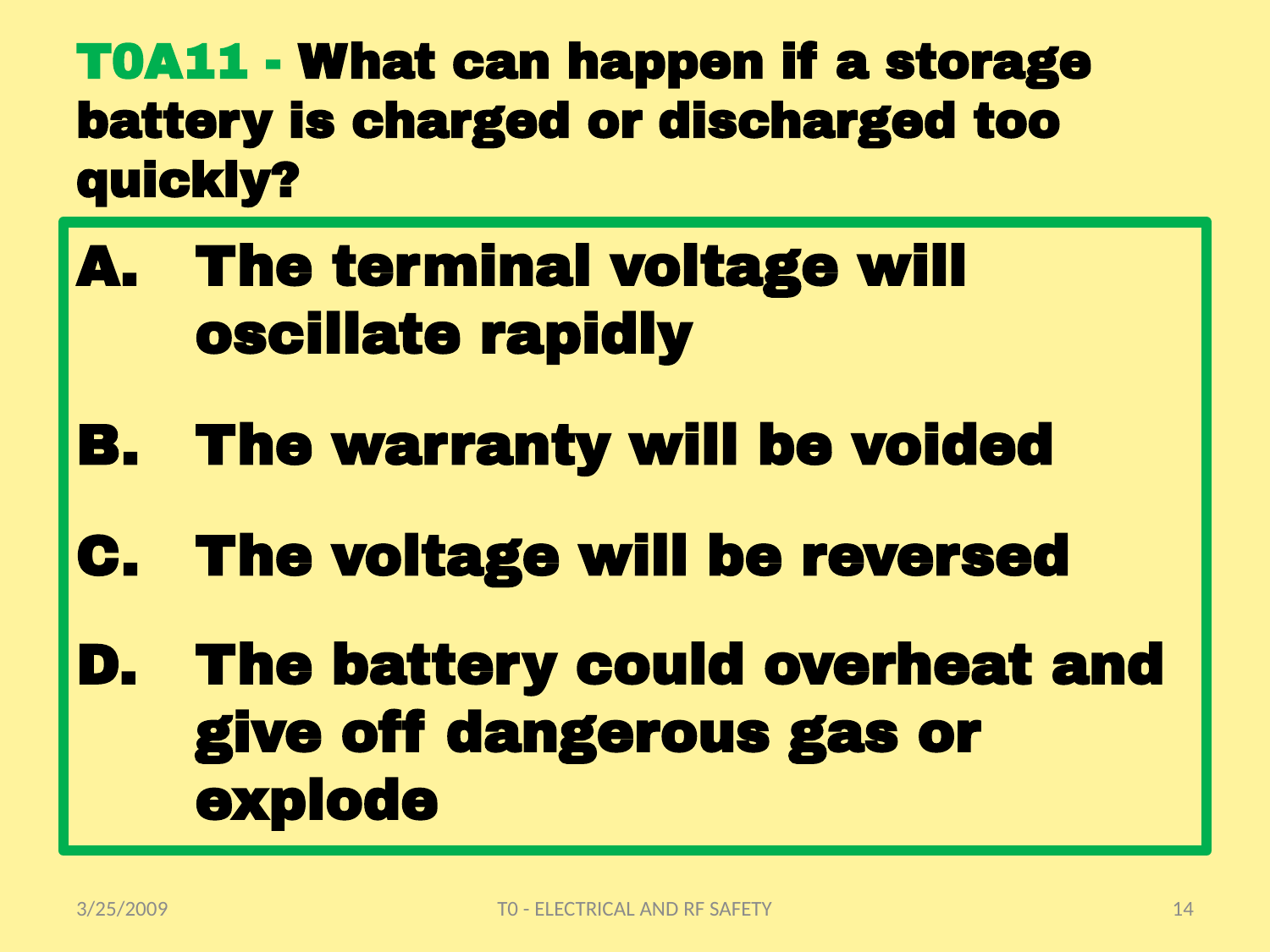

# T0A11 - What can happen if a storage battery is charged or discharged too quickly?
The terminal voltage will oscillate rapidly

The warranty will be voided

The voltage will be reversed

The battery could overheat and give off dangerous gas or explode
3/25/2009
T0 - ELECTRICAL AND RF SAFETY
14